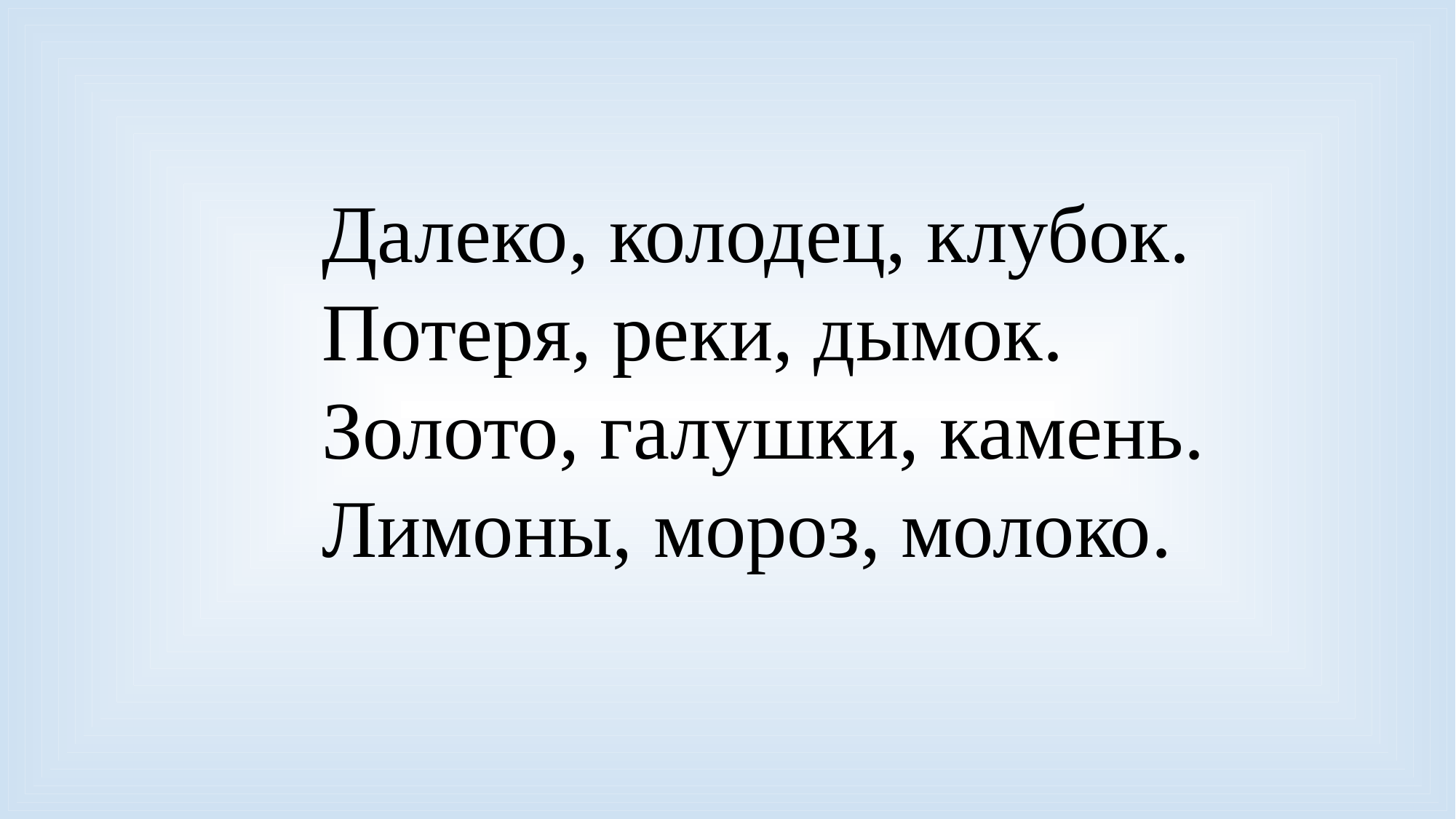

Далеко, колодец, клубок.
Потеря, реки, дымок.
Золото, галушки, камень.
Лимоны, мороз, молоко.